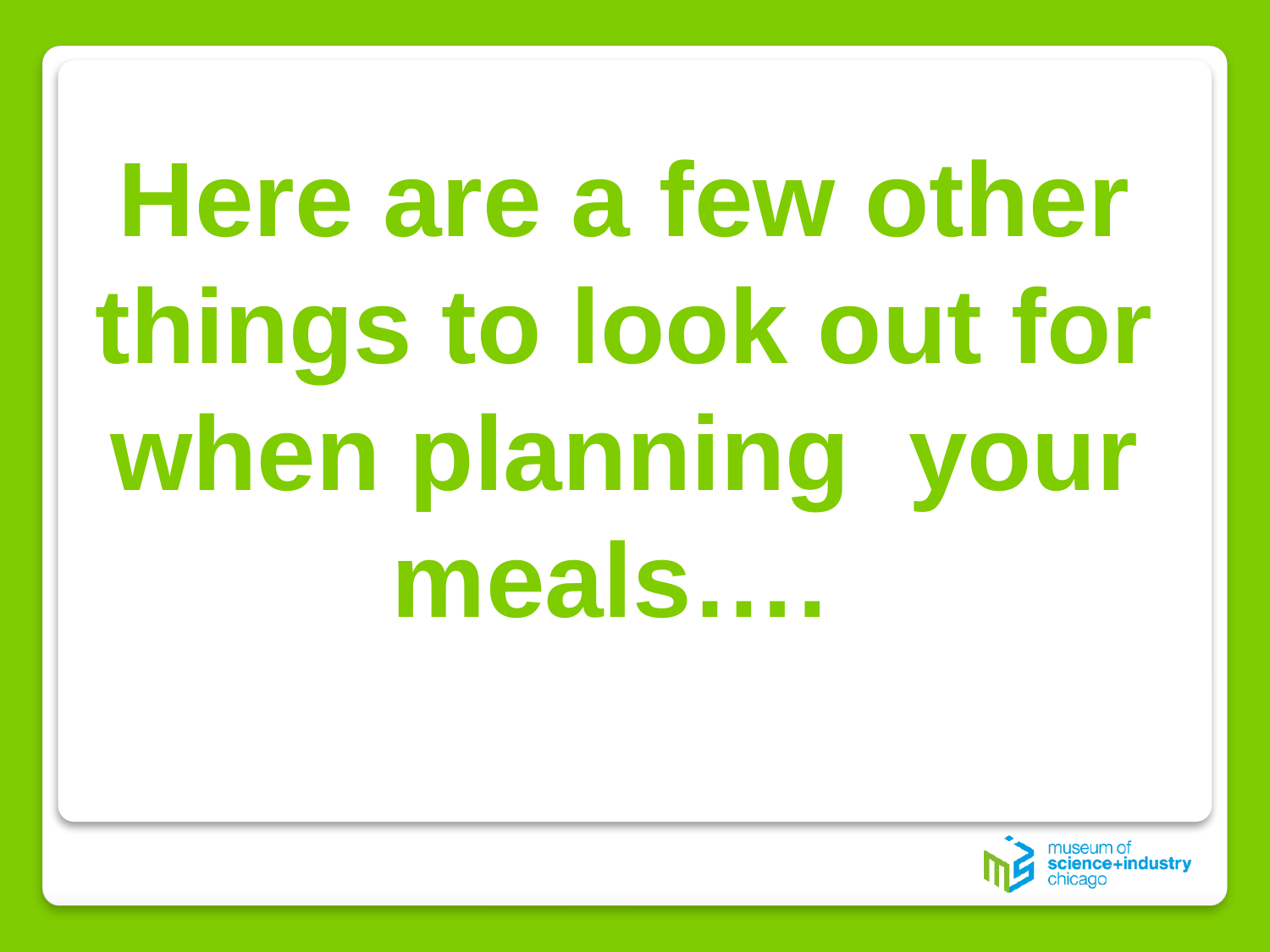

# Here are a few other things to look out for when planning  your meals….